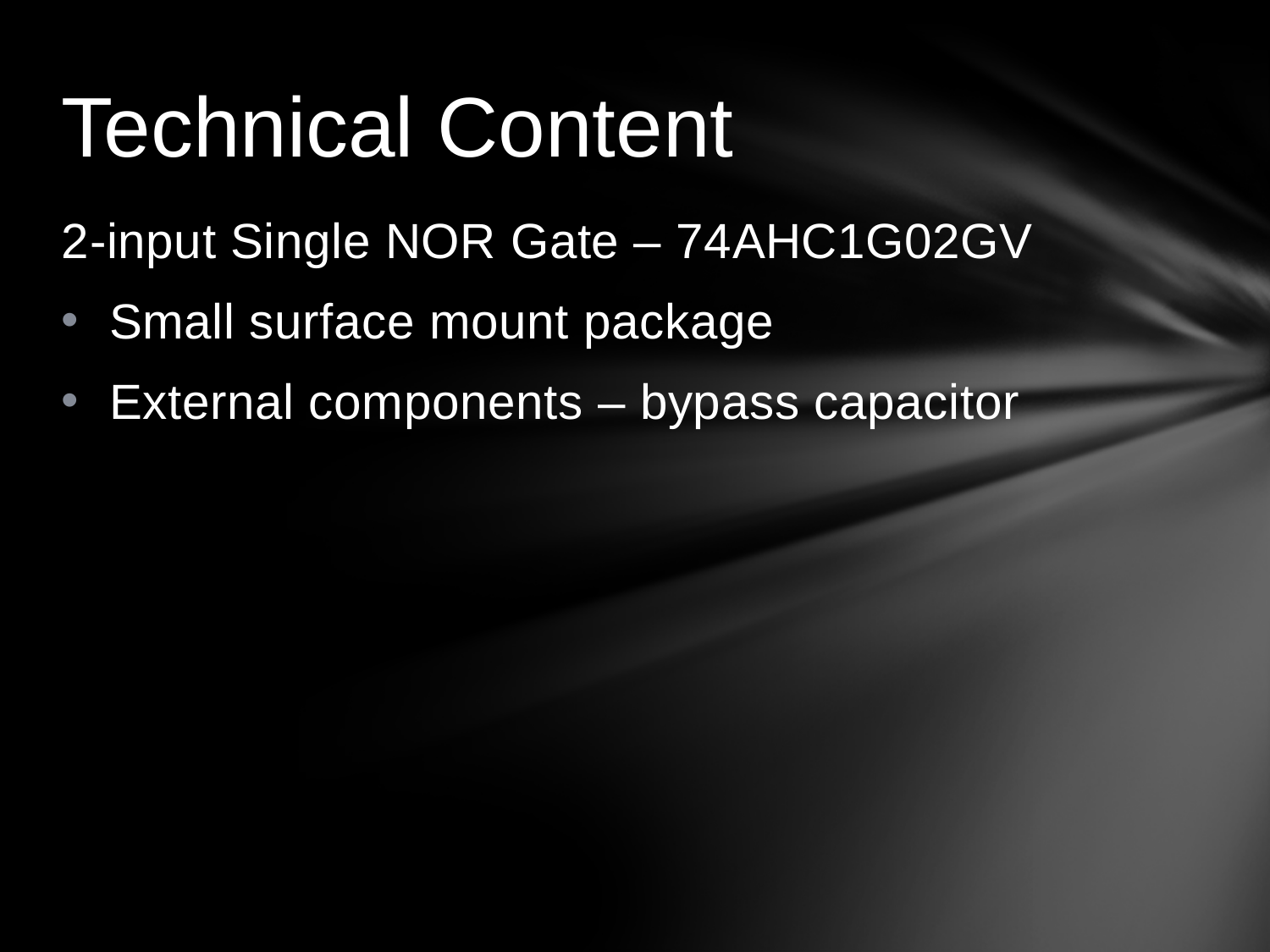

# Technical Content
2-input Single NOR Gate – 74AHC1G02GV
Small surface mount package
External components – bypass capacitor